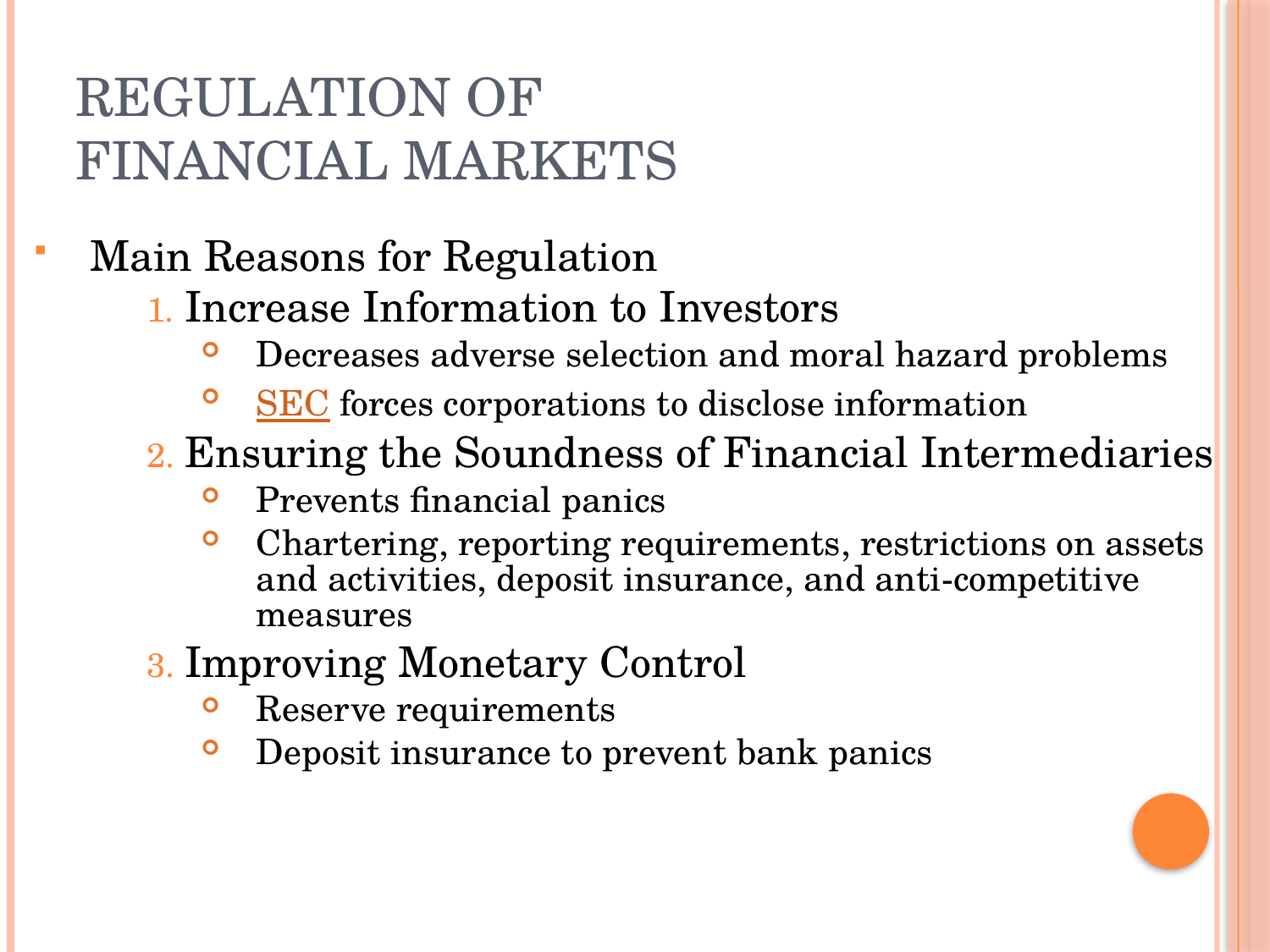

# Regulation of Financial Markets
Main Reasons for Regulation
Increase Information to Investors
Decreases adverse selection and moral hazard problems
SEC forces corporations to disclose information
Ensuring the Soundness of Financial Intermediaries
Prevents financial panics
Chartering, reporting requirements, restrictions on assets and activities, deposit insurance, and anti-competitive measures
Improving Monetary Control
Reserve requirements
Deposit insurance to prevent bank panics